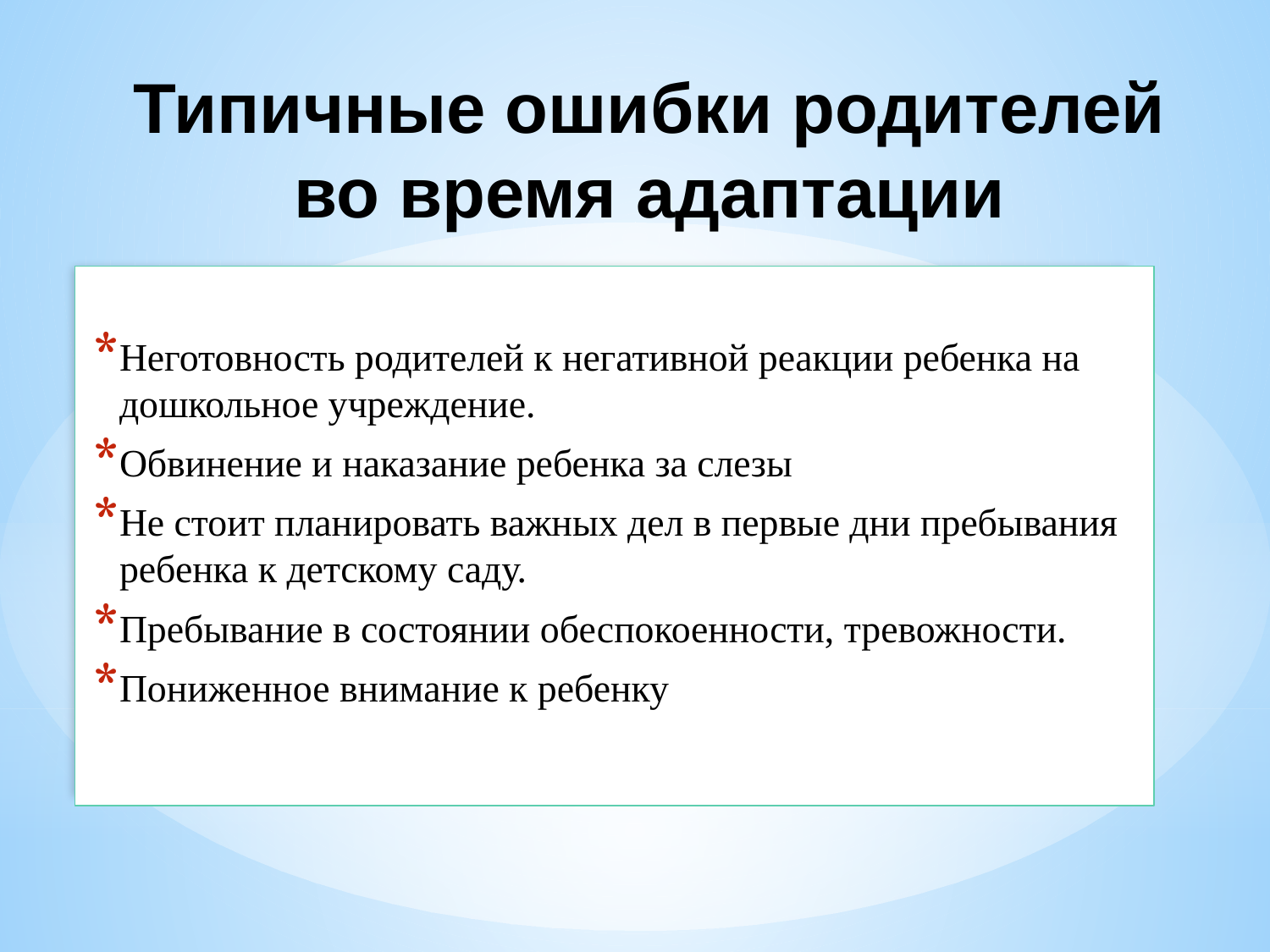

# Типичные ошибки родителей во время адаптации

Неготовность родителей к негативной реакции ребенка на дошкольное учреждение.
Обвинение и наказание ребенка за слезы
Не стоит планировать важных дел в первые дни пребывания ребенка к детскому саду.
Пребывание в состоянии обеспокоенности, тревожности.
Пониженное внимание к ребенку